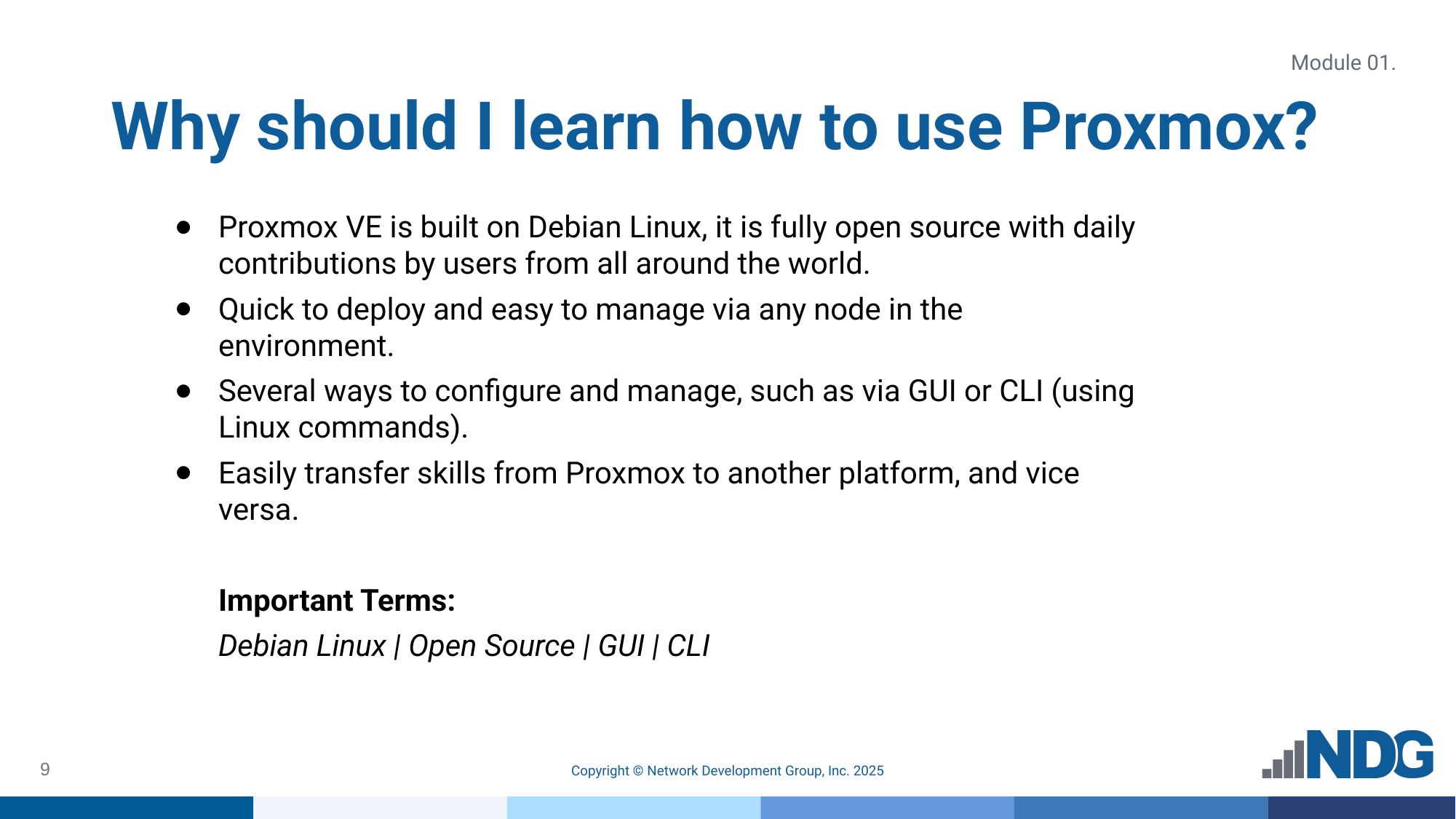

# Why should I learn how to use Proxmox?
Module 01.
Proxmox VE is built on Debian Linux, it is fully open source with daily contributions by users from all around the world.
Quick to deploy and easy to manage via any node in the environment.
Several ways to configure and manage, such as via GUI or CLI (using Linux commands).
Easily transfer skills from Proxmox to another platform, and vice versa.

Important Terms:
Debian Linux | Open Source | GUI | CLI